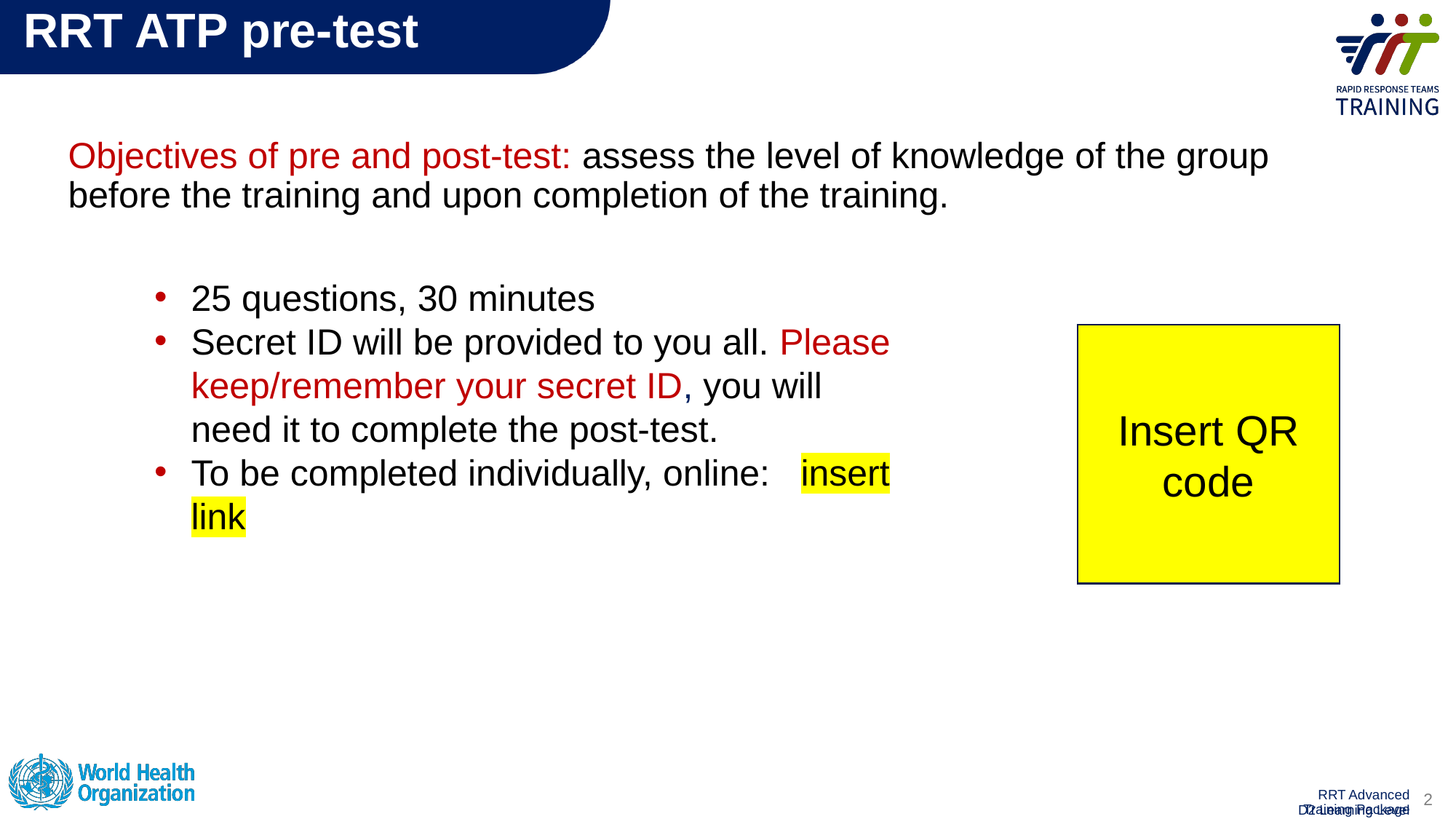

RRT ATP pre-test
Objectives of pre and post-test: assess the level of knowledge of the group before the training and upon completion of the training.
25 questions, 30 minutes
Secret ID will be provided to you all. Please keep/remember your secret ID, you will need it to complete the post-test.
To be completed individually, online:   insert link

Insert QR code